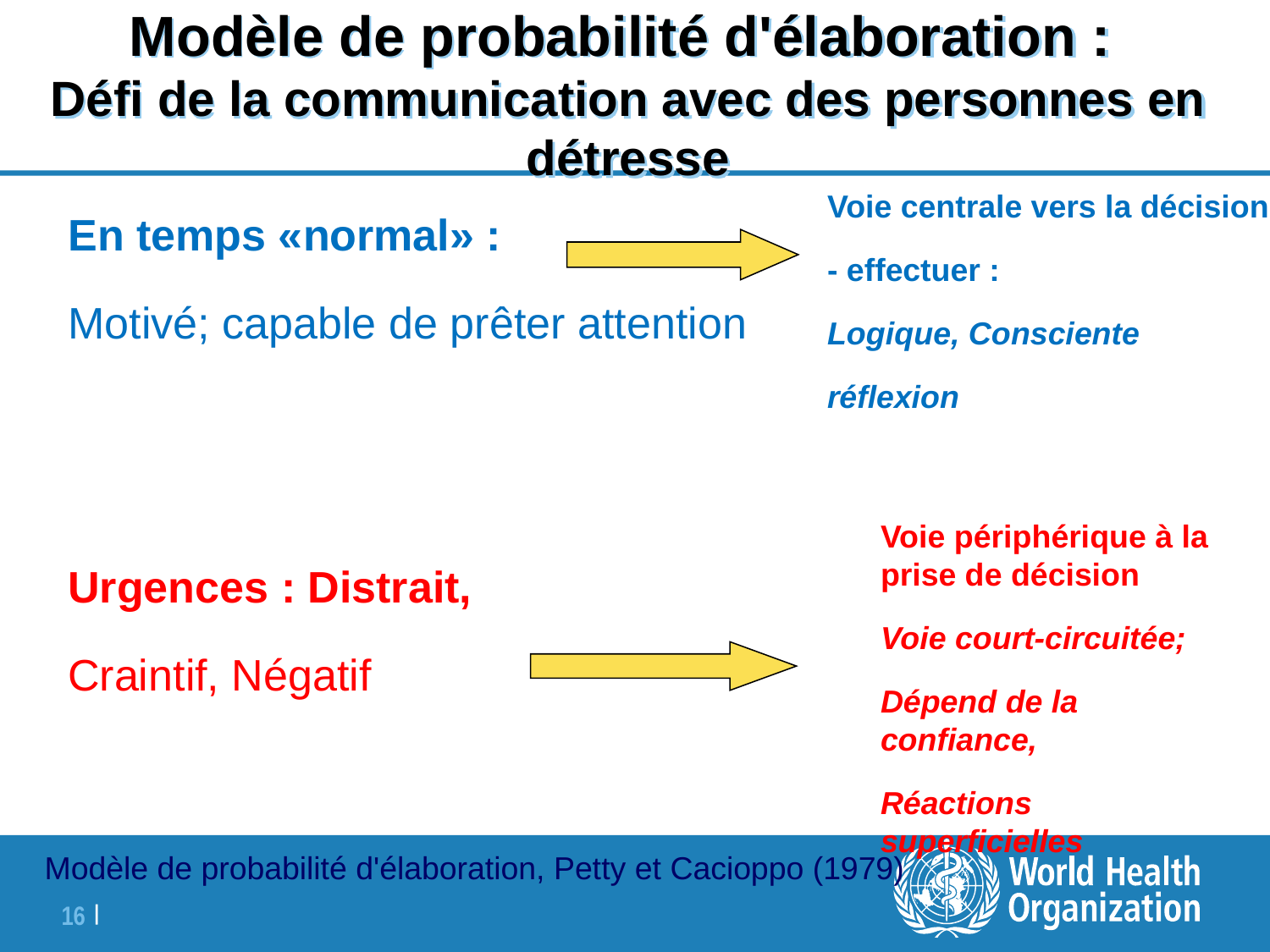

# Modèle de probabilité d'élaboration : Défi de la communication avec des personnes en détresse
Voie centrale vers la décision
- effectuer :
Logique, Consciente
réflexion

En temps «normal» :
Motivé; capable de prêter attention

Urgences : Distrait,
Craintif, Négatif

Voie périphérique à la prise de décision
Voie court-circuitée;
Dépend de la confiance,
Réactions superficielles

Modèle de probabilité d'élaboration, Petty et Cacioppo (1979)